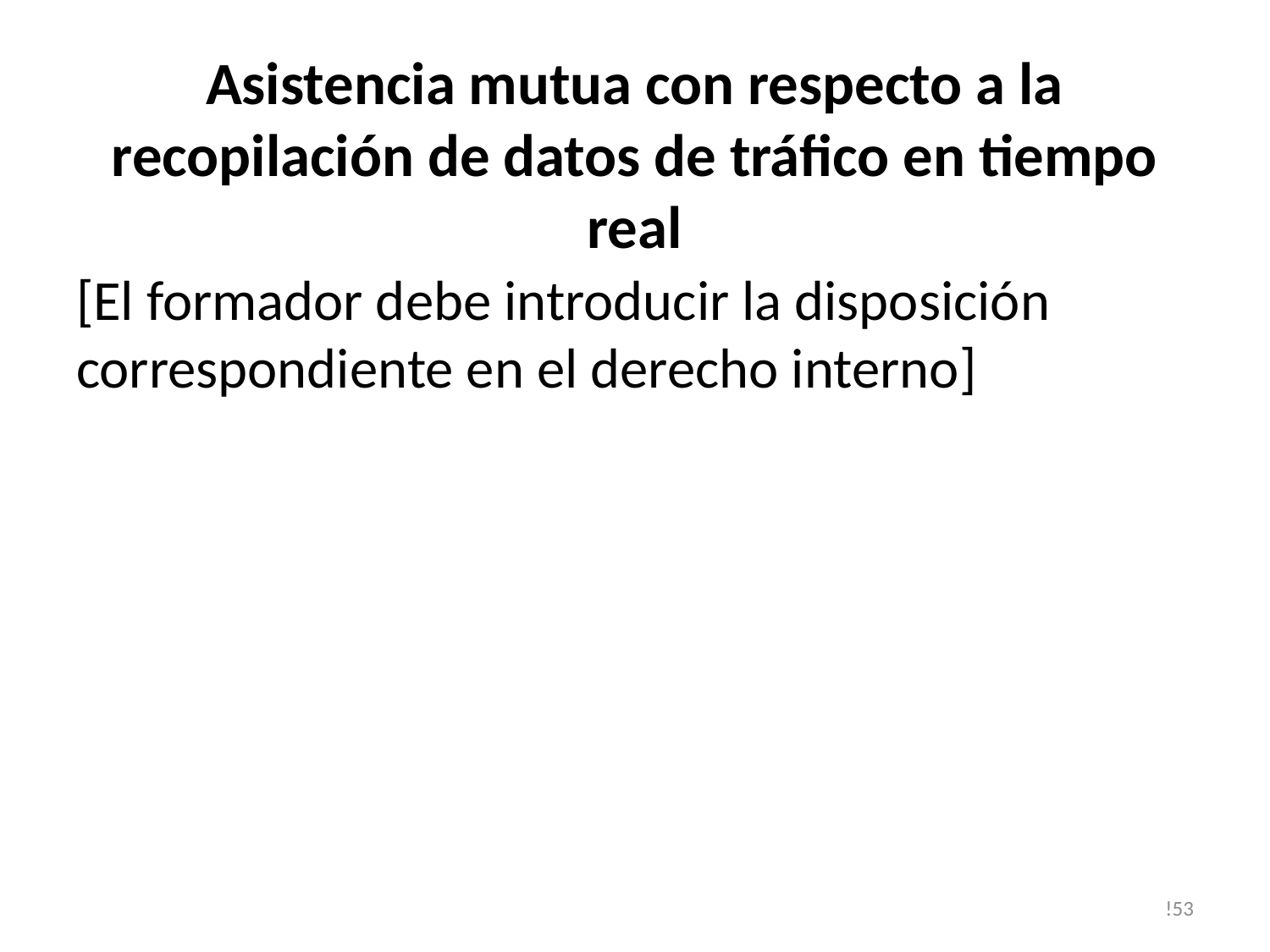

# Asistencia mutua con respecto a la recopilación de datos de tráfico en tiempo real
[El formador debe introducir la disposición correspondiente en el derecho interno]

!53